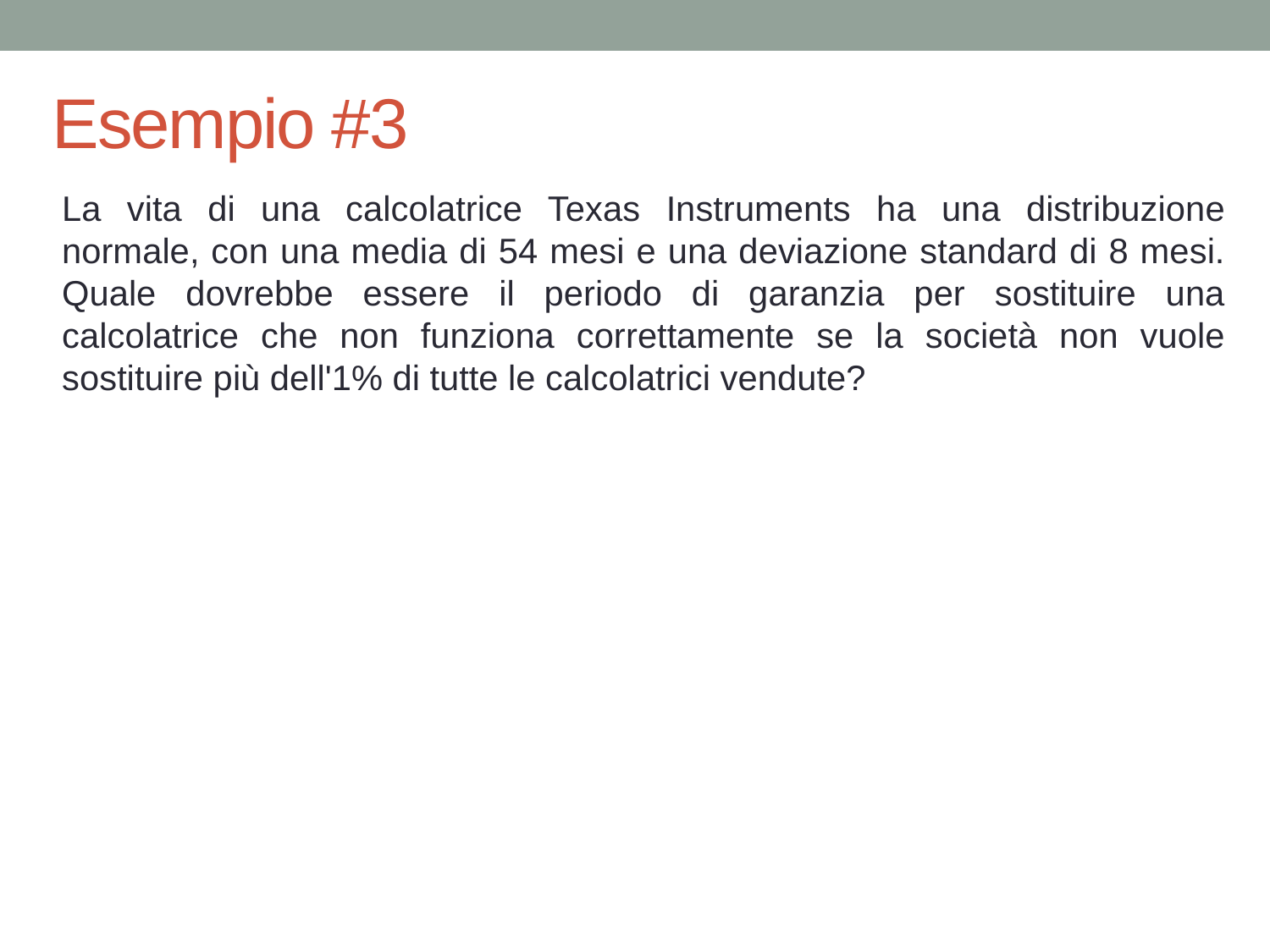

# Esempio #3
La vita di una calcolatrice Texas Instruments ha una distribuzione normale, con una media di 54 mesi e una deviazione standard di 8 mesi. Quale dovrebbe essere il periodo di garanzia per sostituire una calcolatrice che non funziona correttamente se la società non vuole sostituire più dell'1% di tutte le calcolatrici vendute?